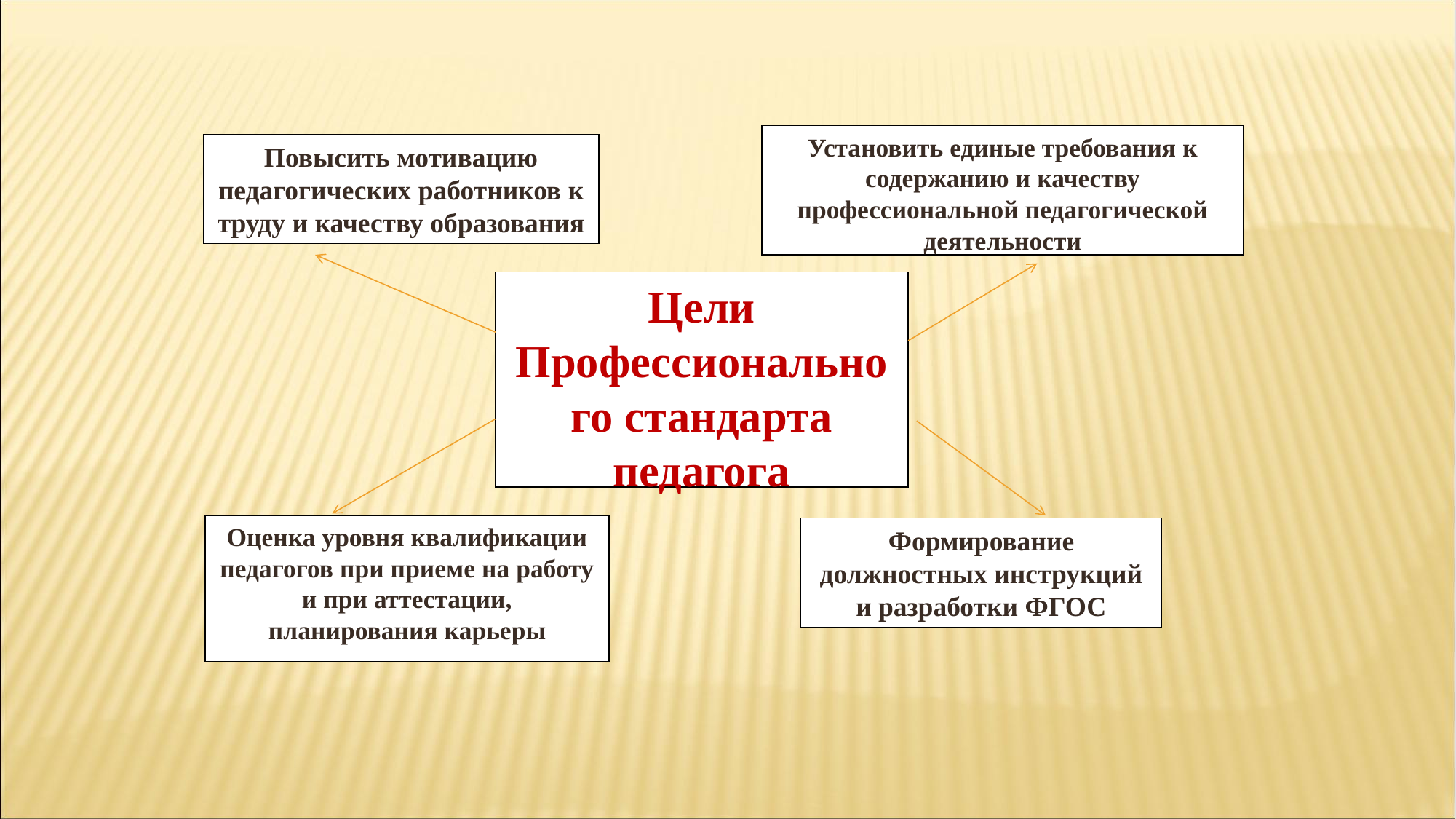

Установить единые требования к содержанию и качеству профессиональной педагогической деятельности
Повысить мотивацию педагогических работников к труду и качеству образования
Цели Профессионального стандарта педагога
Оценка уровня квалификации педагогов при приеме на работу и при аттестации, планирования карьеры
Формирование должностных инструкций и разработки ФГОС